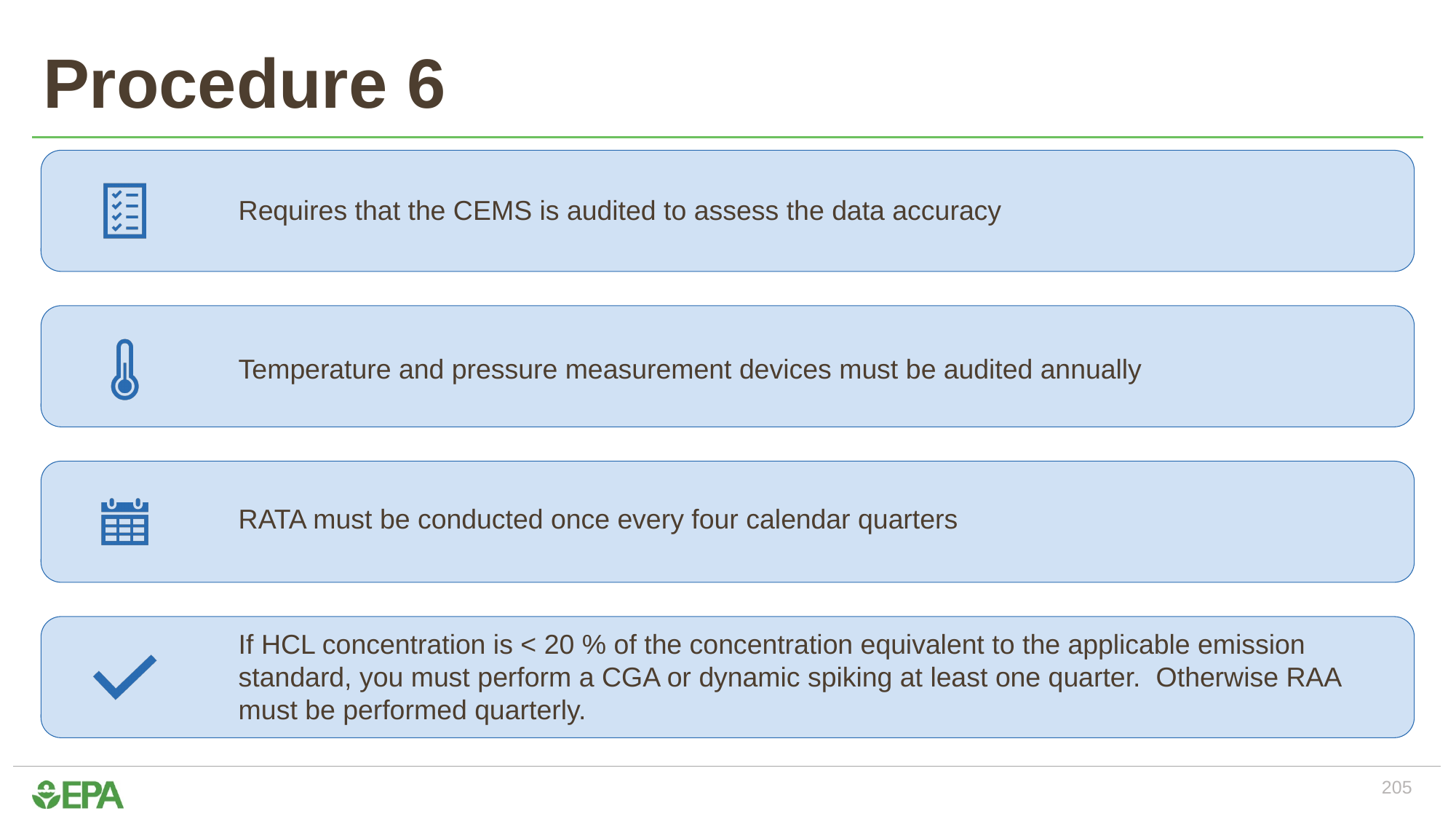

# Procedure 6

Requires that the CEMS is audited to assess the data accuracy

Temperature and pressure measurement devices must be audited annually

RATA must be conducted once every four calendar quarters

If HCL concentration is < 20 % of the concentration equivalent to the applicable emission standard, you must perform a CGA or dynamic spiking at least one quarter.  Otherwise RAA must be performed quarterly.

205